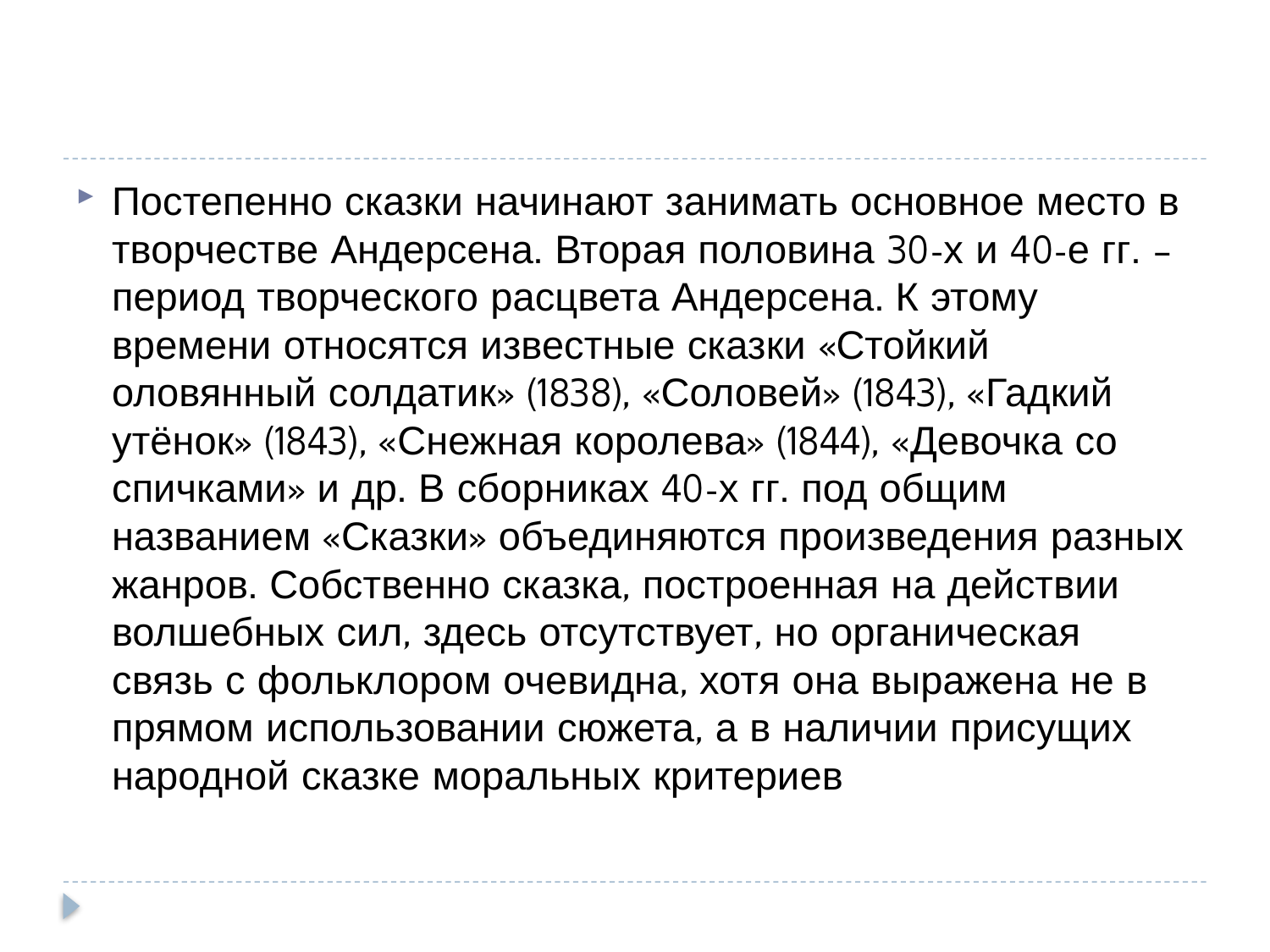

#
Постепенно сказки начинают занимать основное место в творчестве Андерсена. Вторая половина 30-х и 40-е гг. – период творческого расцвета Андерсена. К этому времени относятся известные сказки «Стойкий оловянный солдатик» (1838), «Соловей» (1843), «Гадкий утёнок» (1843), «Снежная королева» (1844), «Девочка со спичками» и др. В сборниках 40-х гг. под общим названием «Сказки» объединяются произведения разных жанров. Собственно сказка, построенная на действии волшебных сил, здесь отсутствует, но органическая связь с фольклором очевидна, хотя она выражена не в прямом использовании сюжета, а в наличии присущих народной сказке моральных критериев